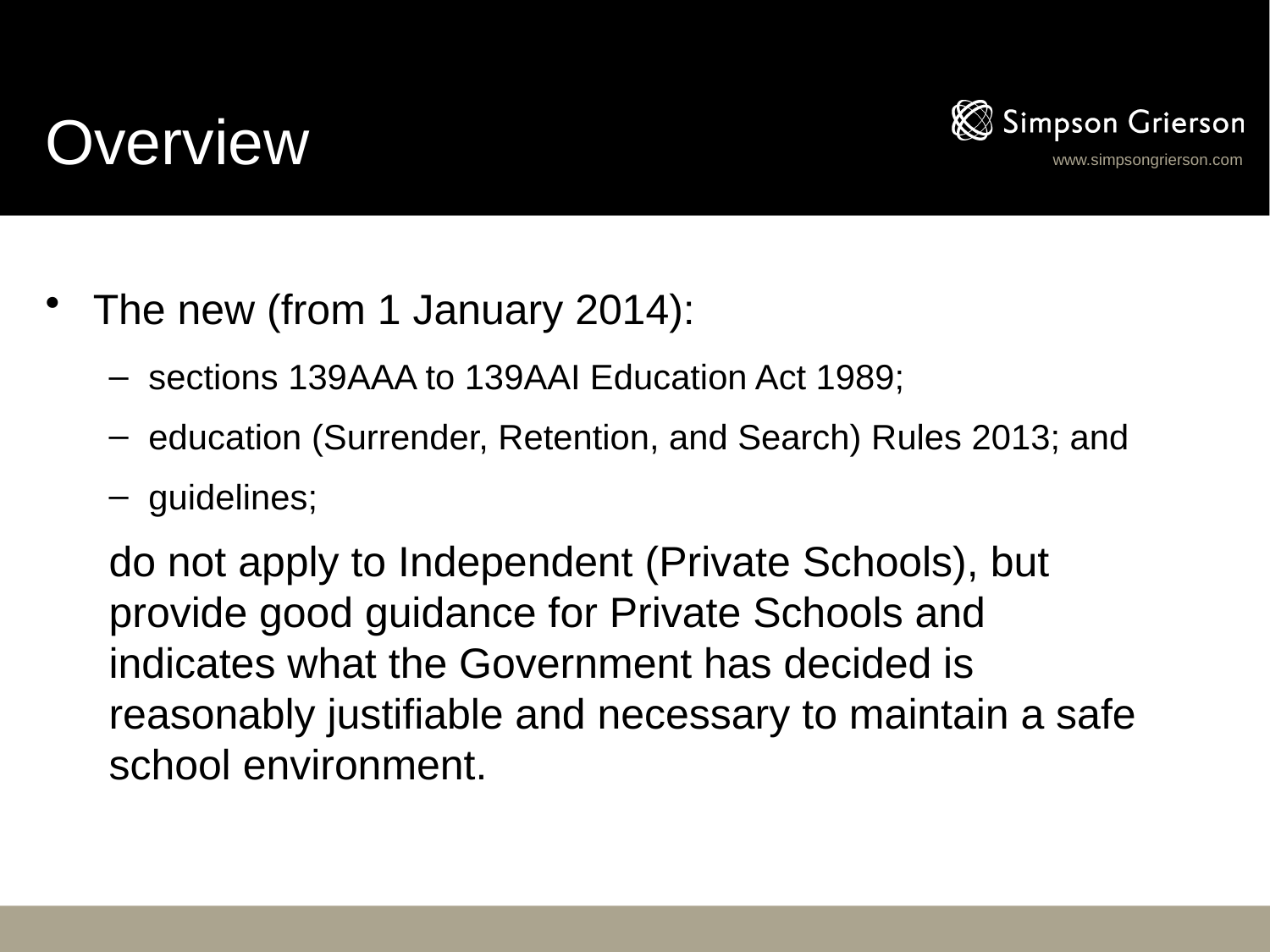

# Overview
The new (from 1 January 2014):
sections 139AAA to 139AAI Education Act 1989;
education (Surrender, Retention, and Search) Rules 2013; and
guidelines;
do not apply to Independent (Private Schools), but provide good guidance for Private Schools and indicates what the Government has decided is reasonably justifiable and necessary to maintain a safe school environment.